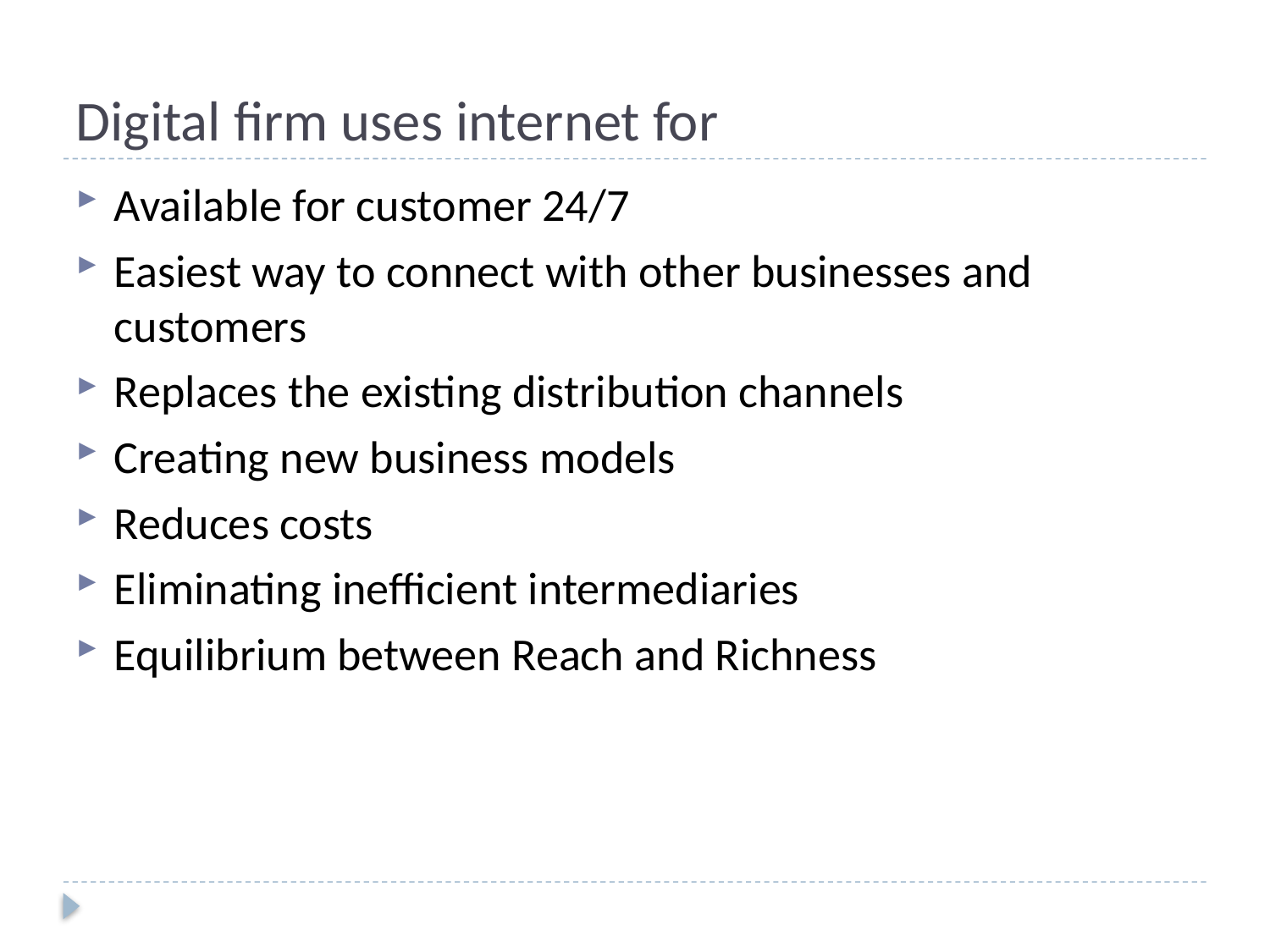

# Digital firm uses internet for
Available for customer 24/7
Easiest way to connect with other businesses and customers
Replaces the existing distribution channels
Creating new business models
Reduces costs
Eliminating inefficient intermediaries
Equilibrium between Reach and Richness